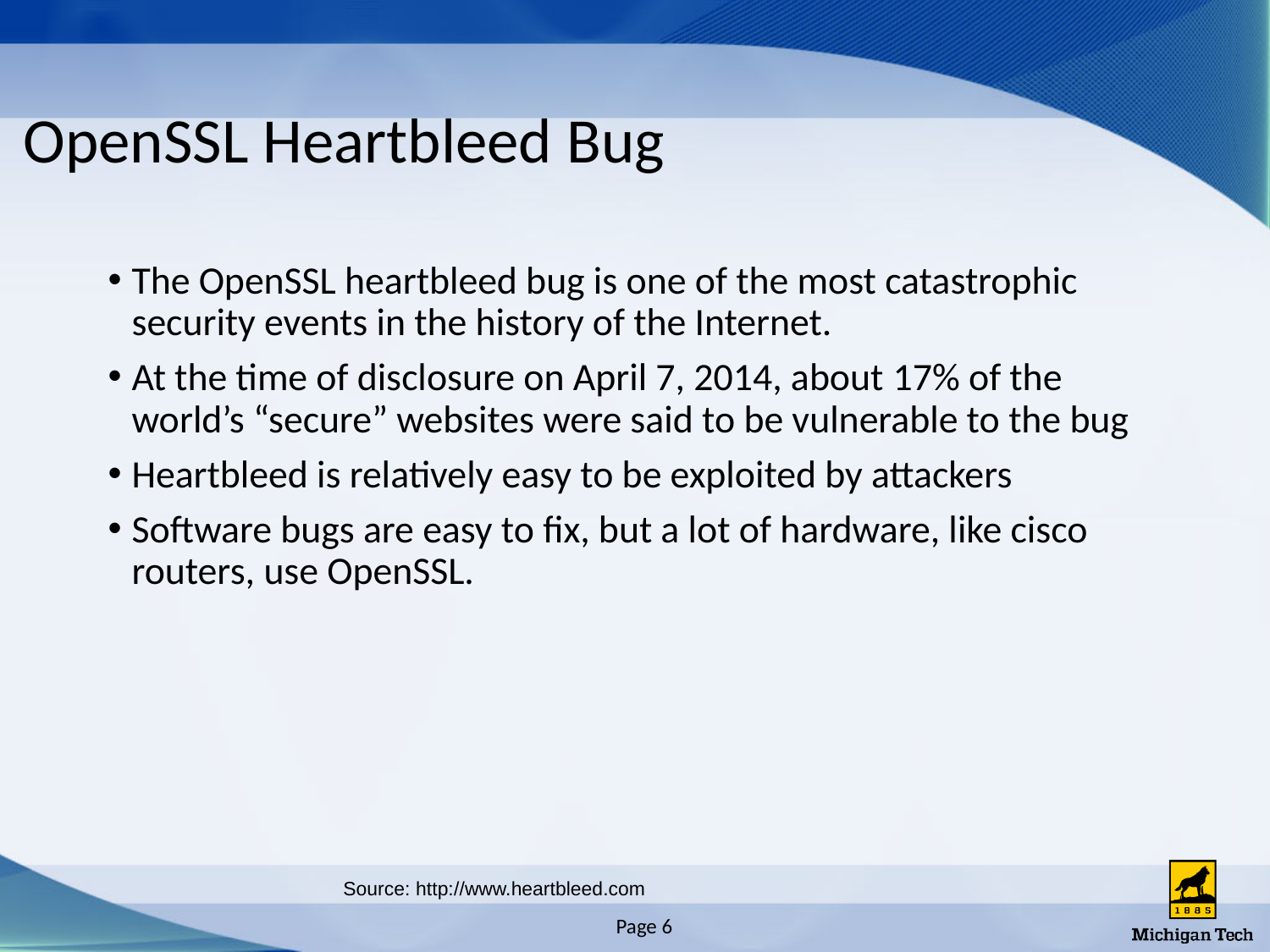

# OpenSSL Heartbleed Bug
The OpenSSL heartbleed bug is one of the most catastrophic security events in the history of the Internet.
At the time of disclosure on April 7, 2014, about 17% of the world’s “secure” websites were said to be vulnerable to the bug
Heartbleed is relatively easy to be exploited by attackers
Software bugs are easy to fix, but a lot of hardware, like cisco routers, use OpenSSL.
Source: http://www.heartbleed.com